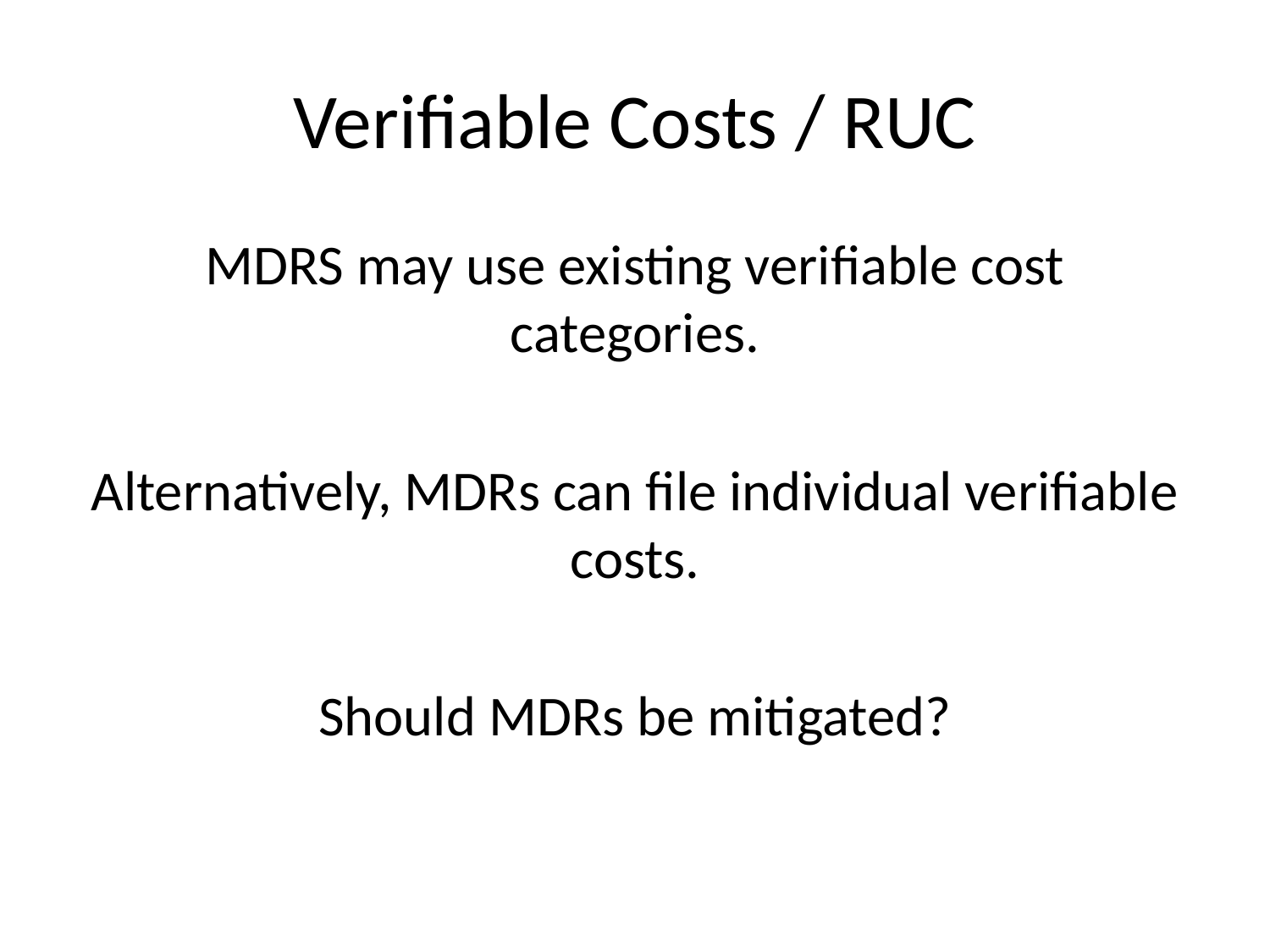

# Verifiable Costs / RUC
MDRS may use existing verifiable cost categories.

Alternatively, MDRs can file individual verifiable costs.

Should MDRs be mitigated?